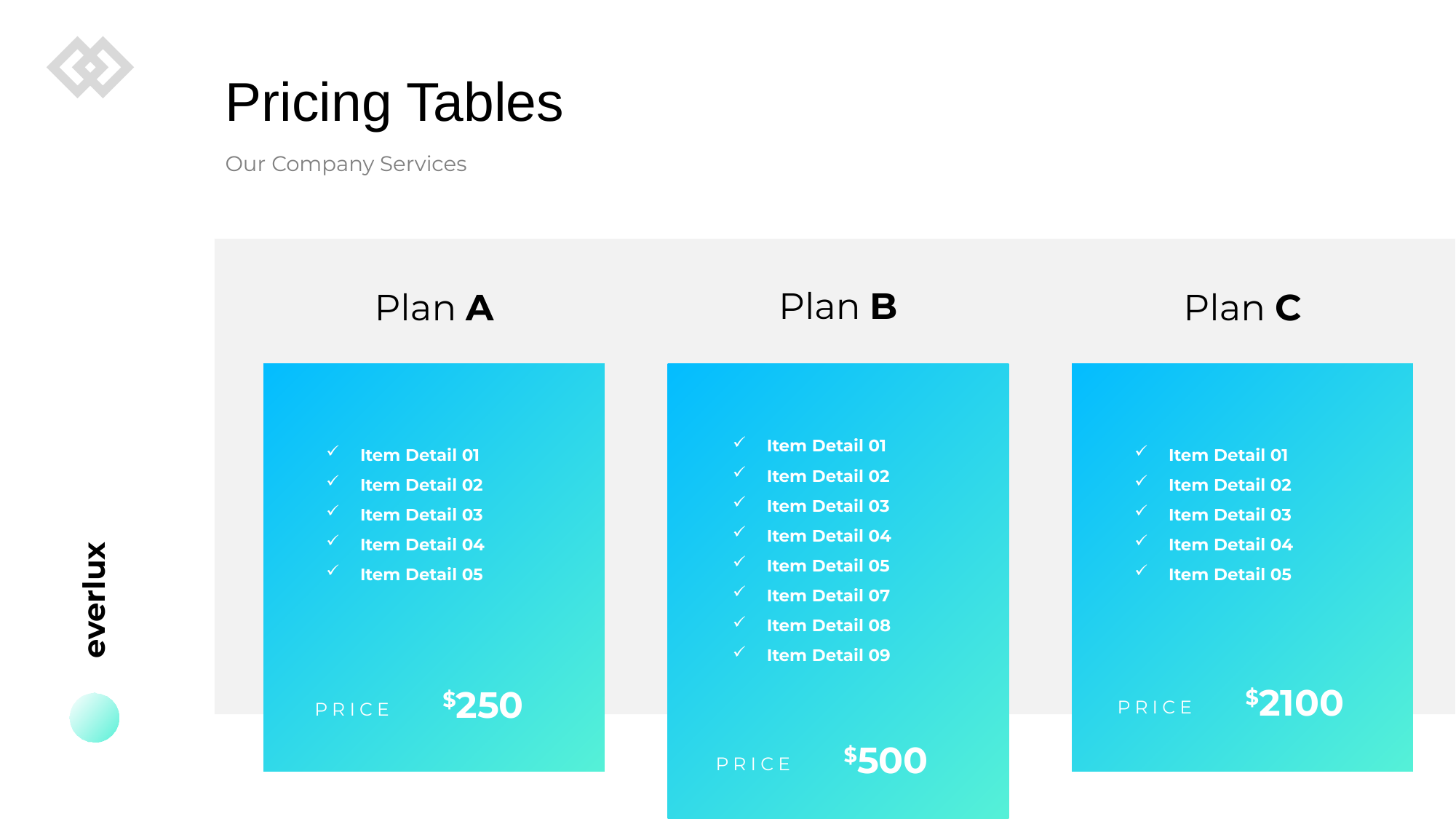

Pricing Tables
Our Company Services

Plan B
Plan A
Plan C

Item Detail 01
Item Detail 02
Item Detail 03
Item Detail 04
Item Detail 05
Item Detail 07
Item Detail 08
Item Detail 09

Item Detail 01
Item Detail 02
Item Detail 03
Item Detail 04
Item Detail 05
Item Detail 01
Item Detail 02
Item Detail 03
Item Detail 04
Item Detail 05
everlux
$2100
$250
PRICE
PRICE

$500
PRICE